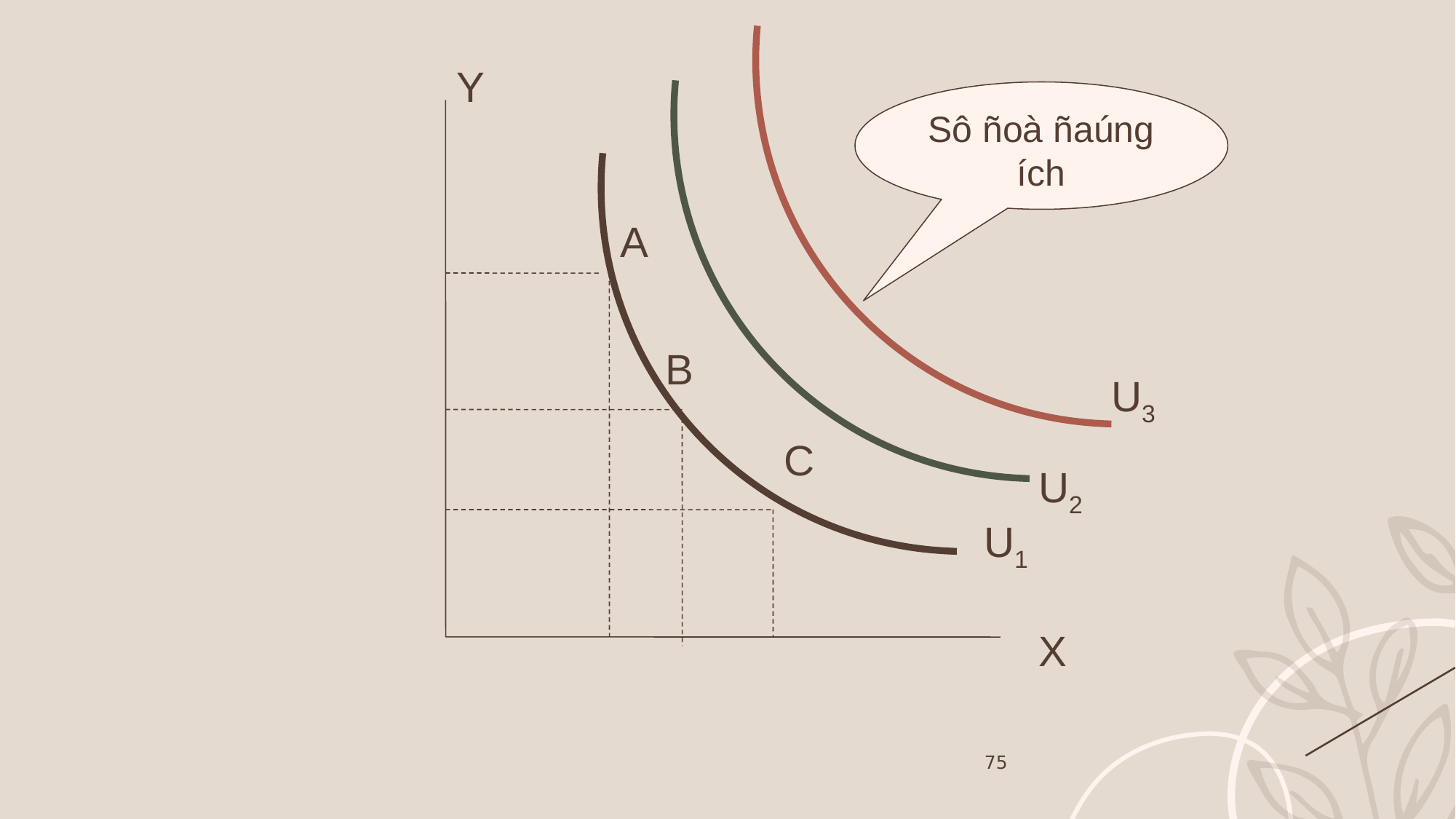

Y
Sô ñoà ñaúng ích

A

B
U3

C
U2

U1
X

75